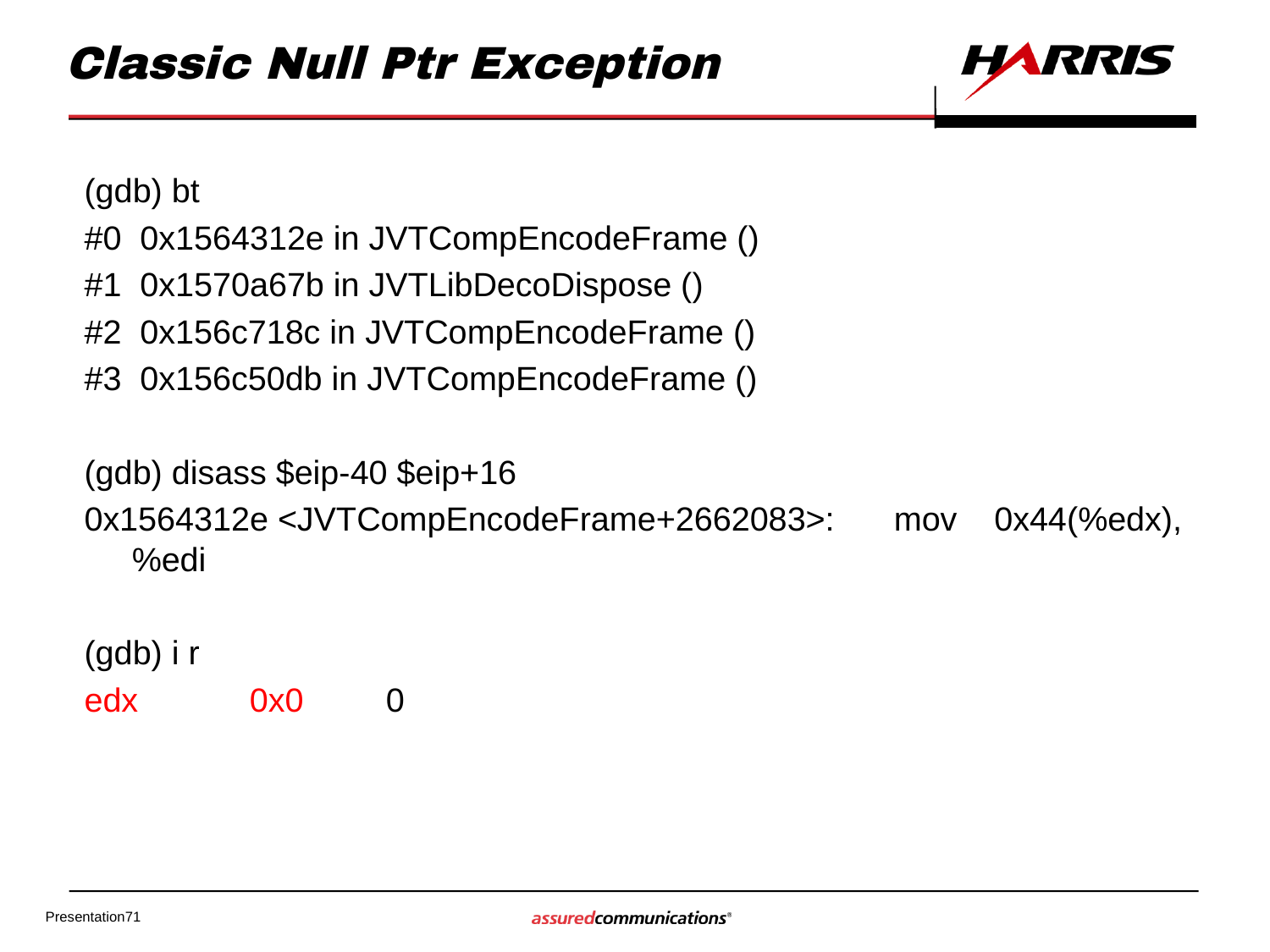

# Classic Null Ptr Exception
(gdb) bt
#0  0x1564312e in JVTCompEncodeFrame ()
#1  0x1570a67b in JVTLibDecoDispose ()
#2  0x156c718c in JVTCompEncodeFrame ()
#3  0x156c50db in JVTCompEncodeFrame ()

(gdb) disass $eip-40 $eip+16
0x1564312e <JVTCompEncodeFrame+2662083>:	mov    0x44(%edx),%edi

(gdb) i r
edx            0x0	0